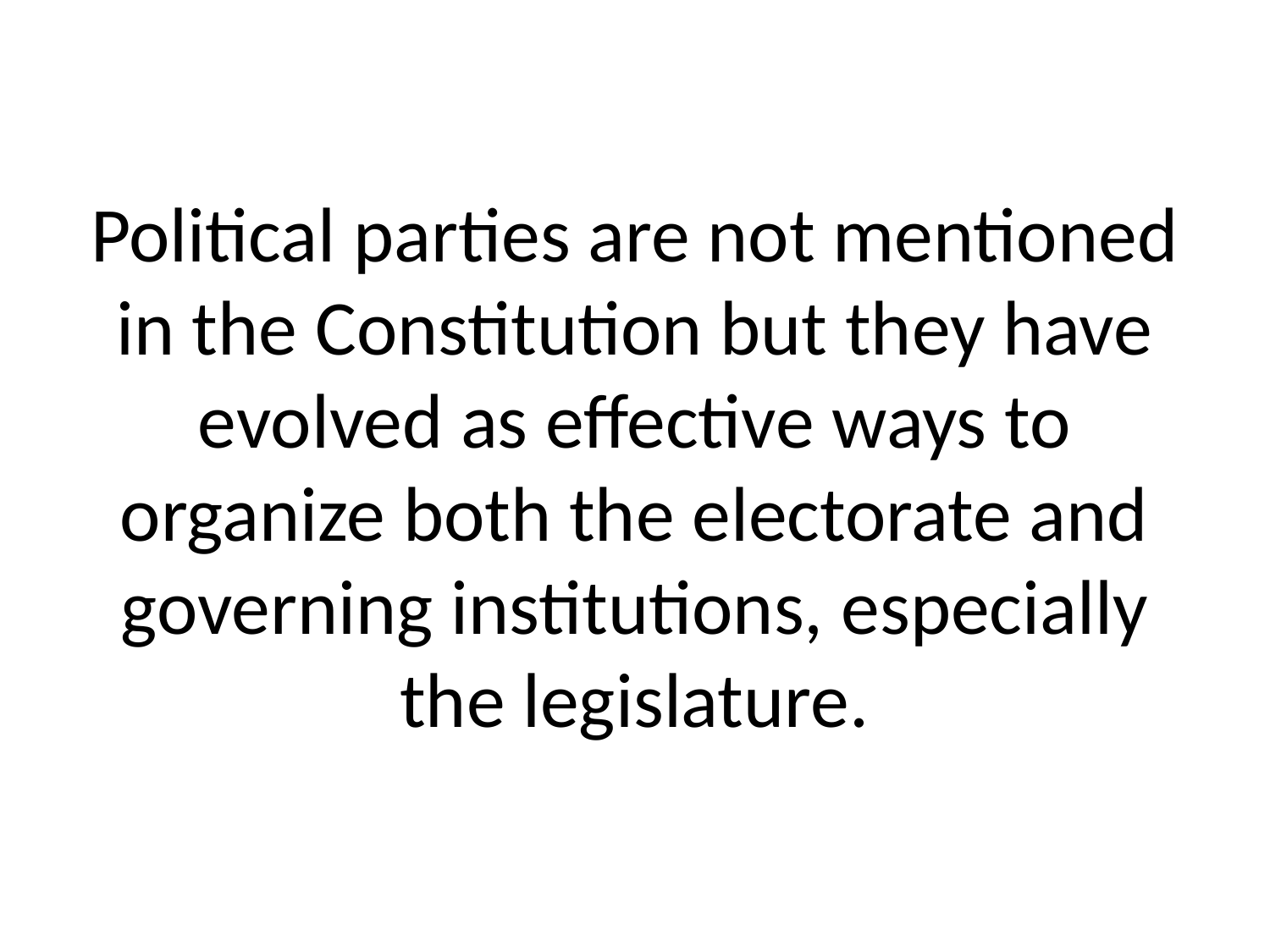

# Political parties are not mentioned in the Constitution but they have evolved as effective ways to organize both the electorate and governing institutions, especially the legislature.